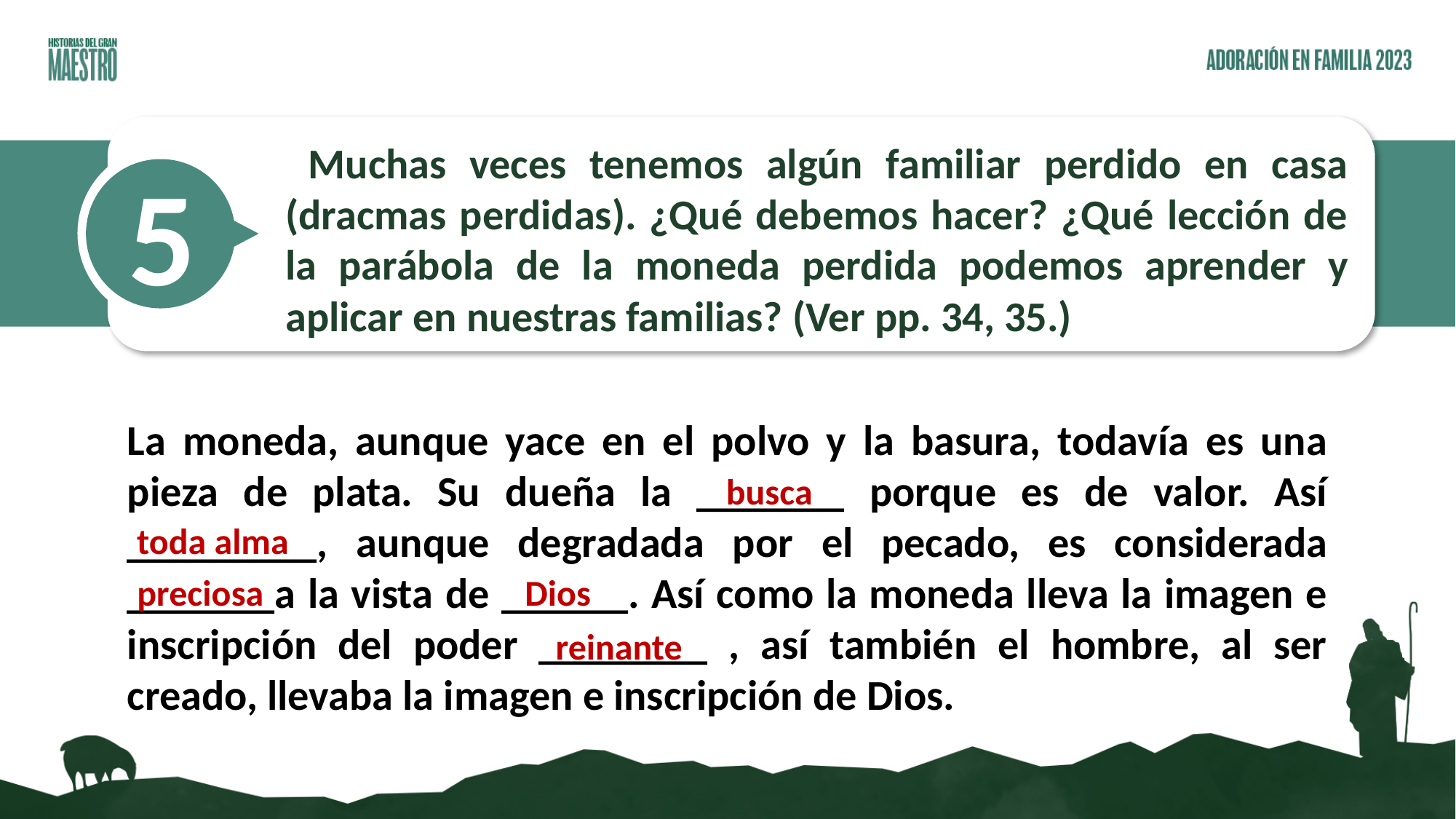

Muchas veces tenemos algún familiar perdido en casa (dracmas perdidas). ¿Qué debemos hacer? ¿Qué lección de la parábola de la moneda perdida podemos aprender y aplicar en nuestras familias? (Ver pp. 34, 35.)
5
La moneda, aunque yace en el polvo y la basura, todavía es una pieza de plata. Su dueña la _______ porque es de valor. Así _________, aunque degradada por el pecado, es considerada _______a la vista de ______. Así como la moneda lleva la imagen e inscripción del poder ________ , así también el hombre, al ser creado, llevaba la imagen e inscripción de Dios.
busca
toda alma
Dios
preciosa
reinante